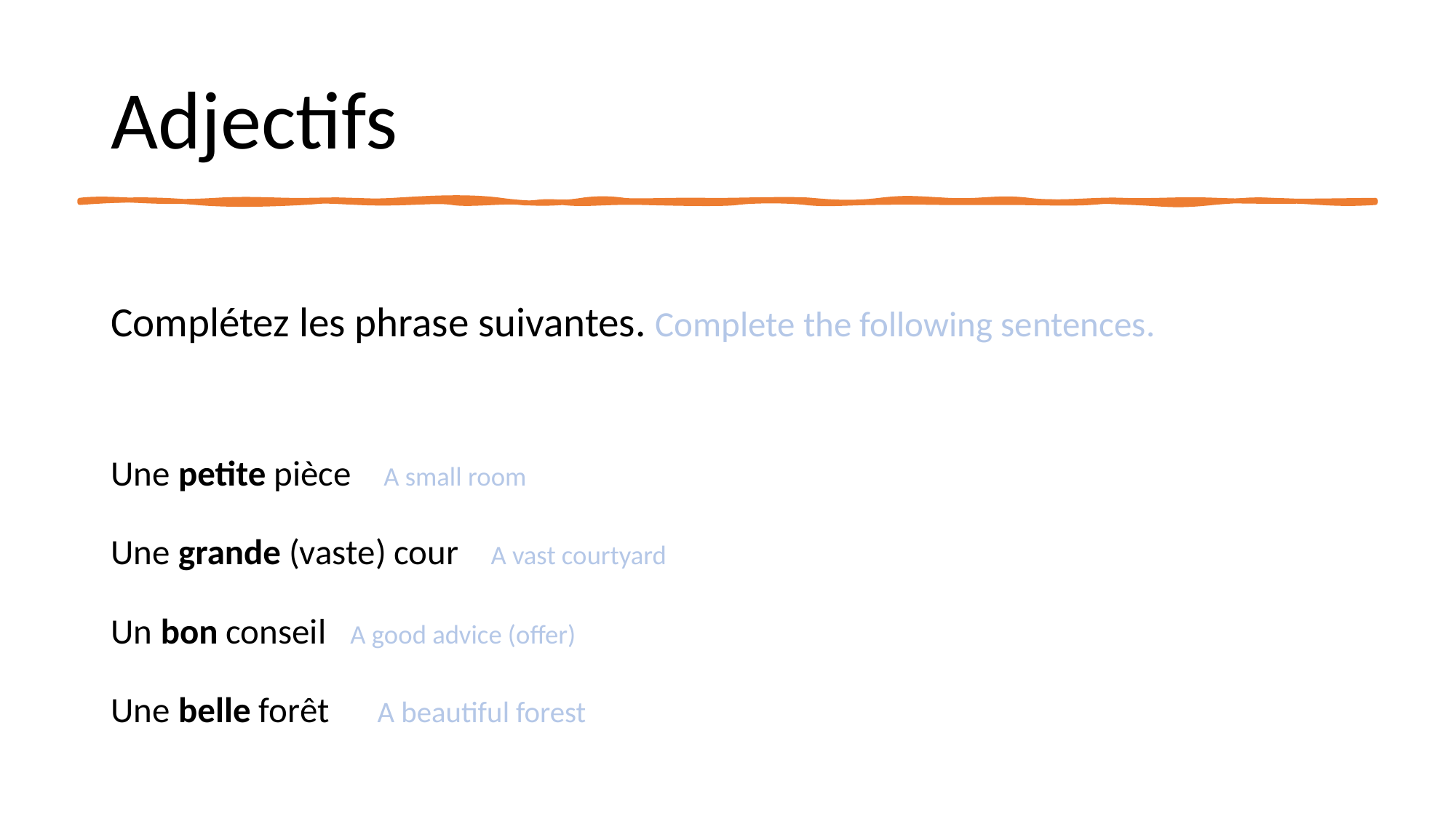

# Adjectifs

Complétez les phrase suivantes. Complete the following sentences.

Une petite pièce    A small room
Une grande (vaste) cour    A vast courtyard
Un bon conseil   A good advice (offer)
Une belle forêt      A beautiful forest